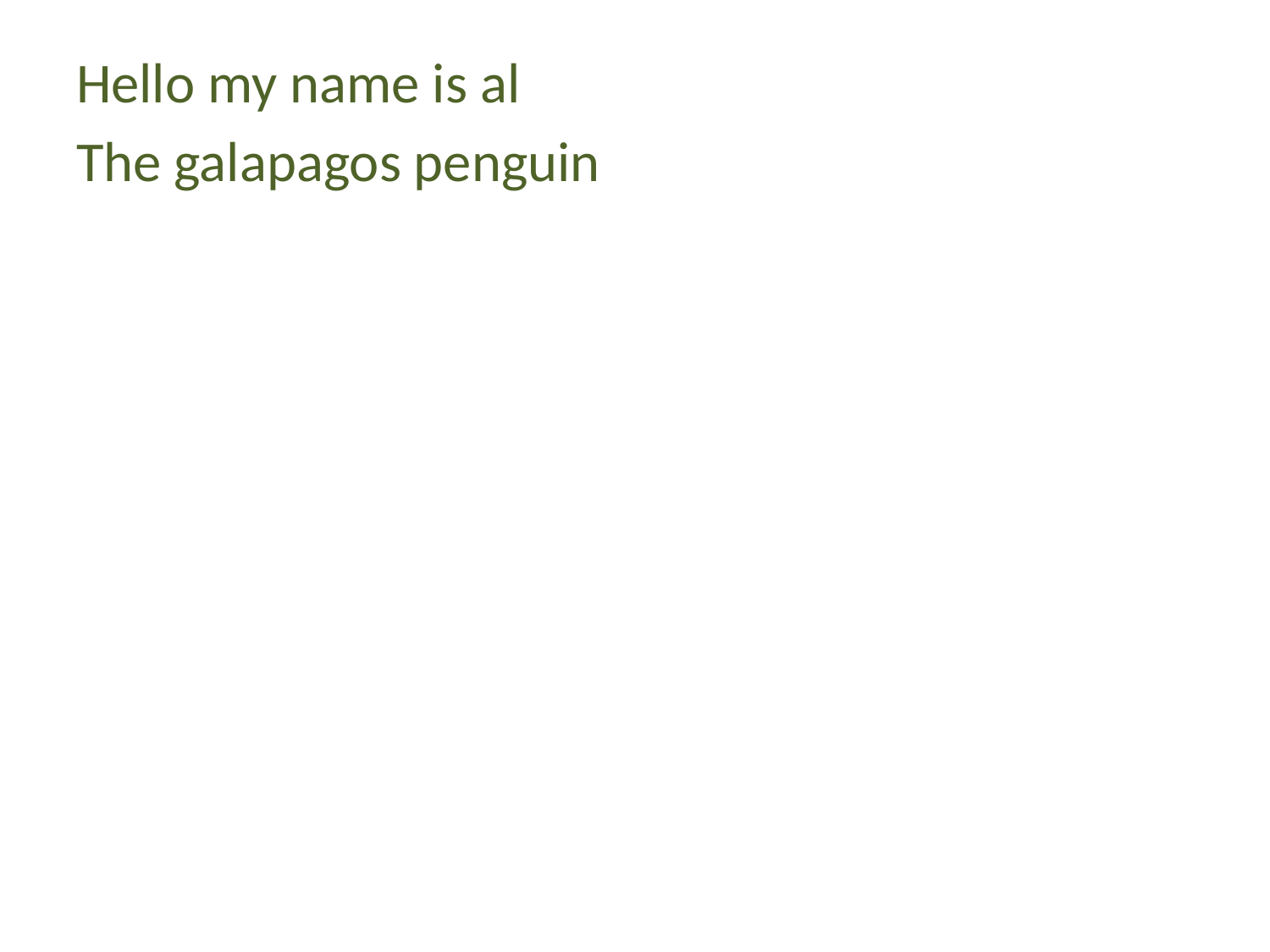

Hello my name is al
The galapagos penguin